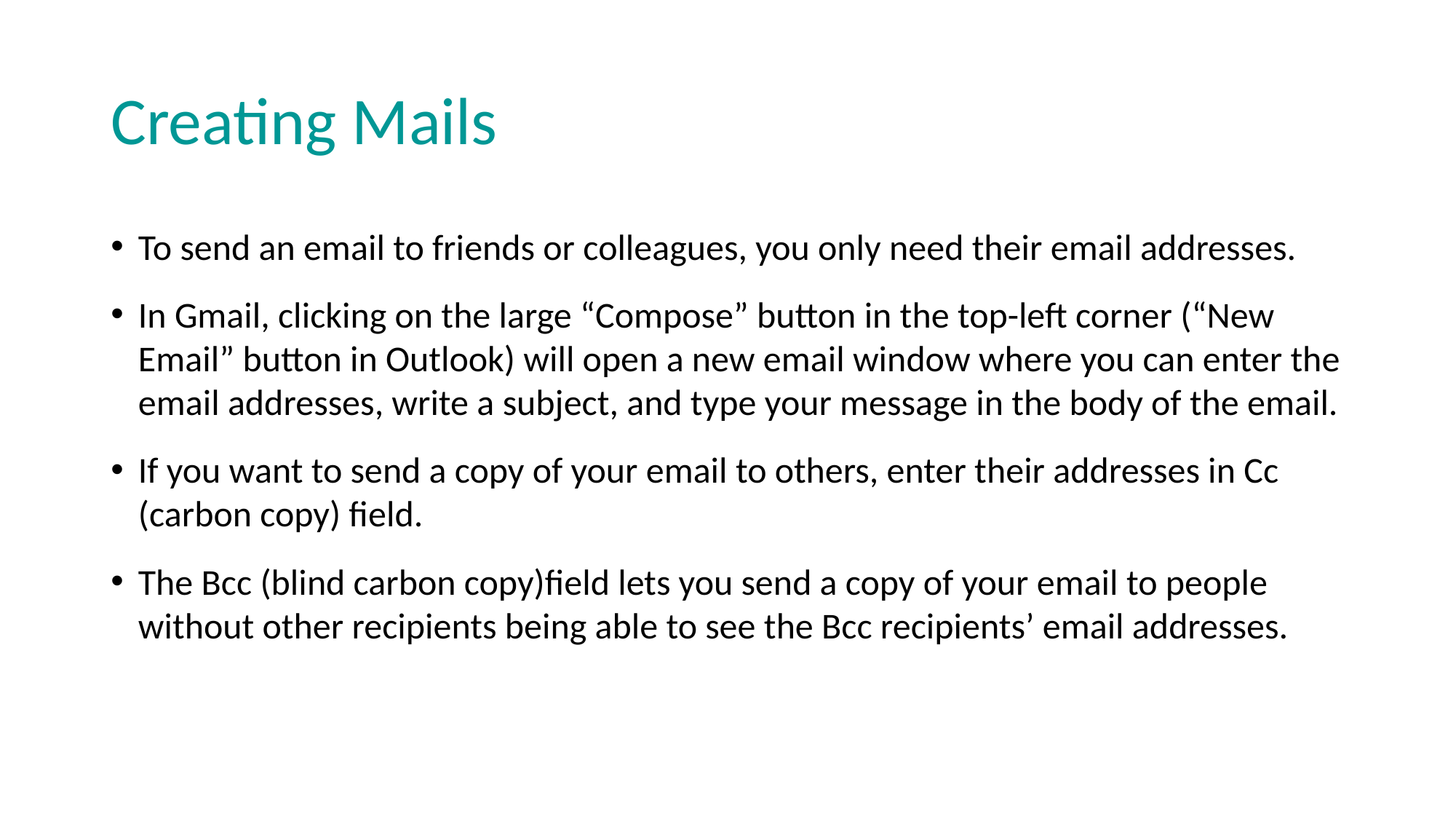

# Creating Mails
To send an email to friends or colleagues, you only need their email addresses.
In Gmail, clicking on the large “Compose” button in the top-left corner (“New Email” button in Outlook) will open a new email window where you can enter the email addresses, write a subject, and type your message in the body of the email.
If you want to send a copy of your email to others, enter their addresses in Cc (carbon copy) field.
The Bcc (blind carbon copy)field lets you send a copy of your email to people without other recipients being able to see the Bcc recipients’ email addresses.